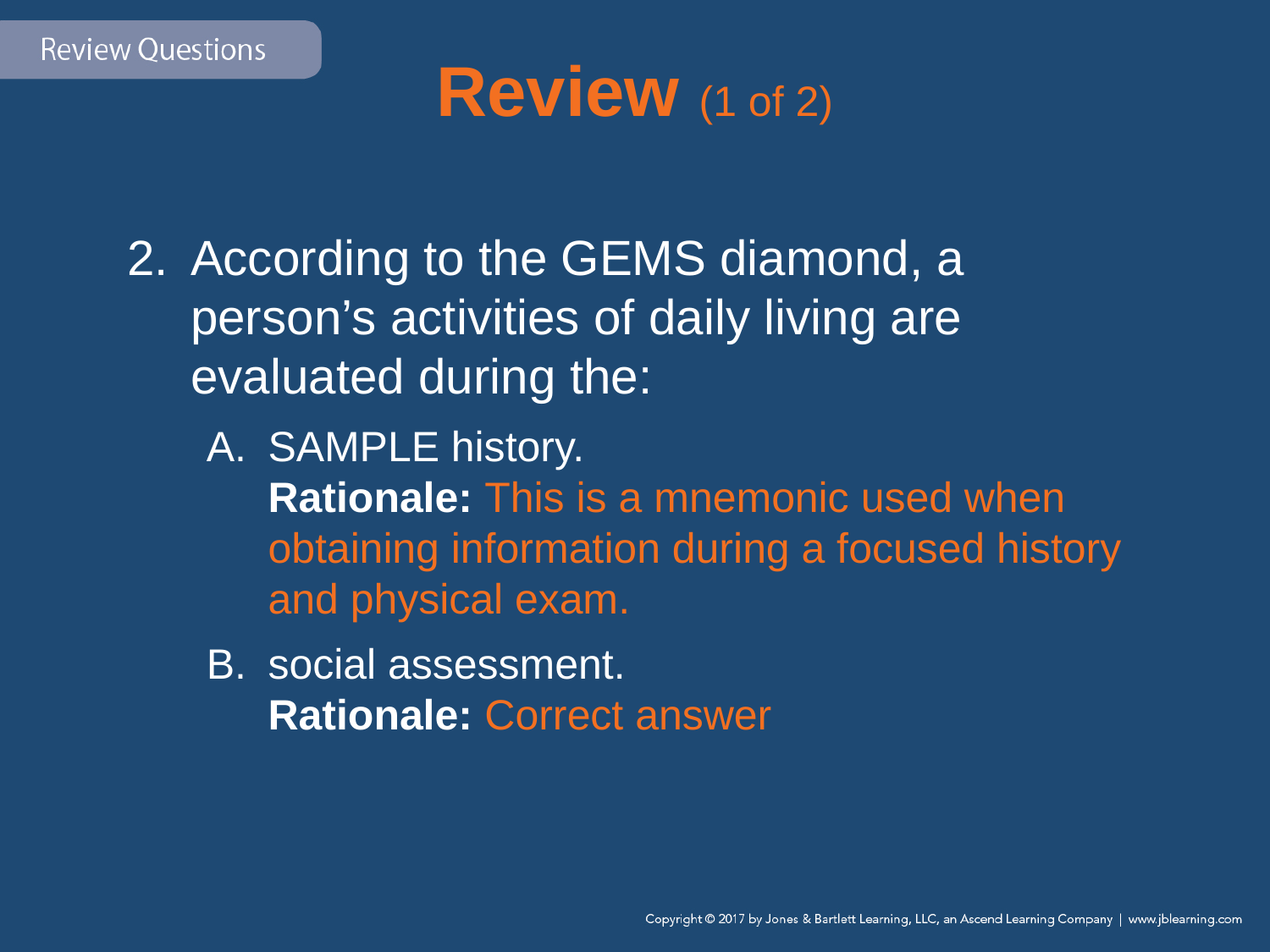

# Review (1 of 2)
According to the GEMS diamond, a person’s activities of daily living are evaluated during the:
SAMPLE history.
Rationale: This is a mnemonic used when obtaining information during a focused history and physical exam.
social assessment.
Rationale: Correct answer